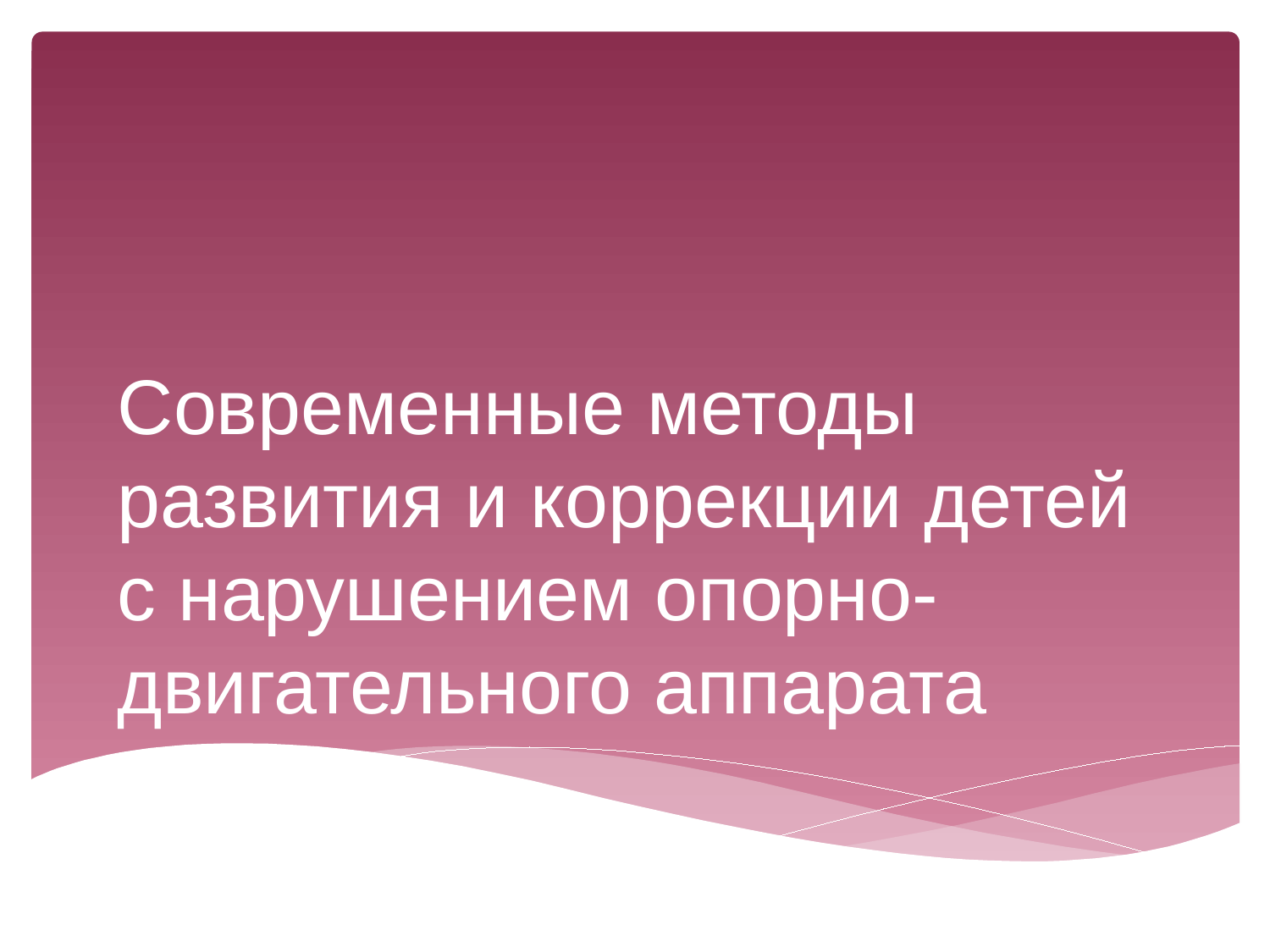

# Современные методы развития и коррекции детей с нарушением опорно- двигательного аппарата